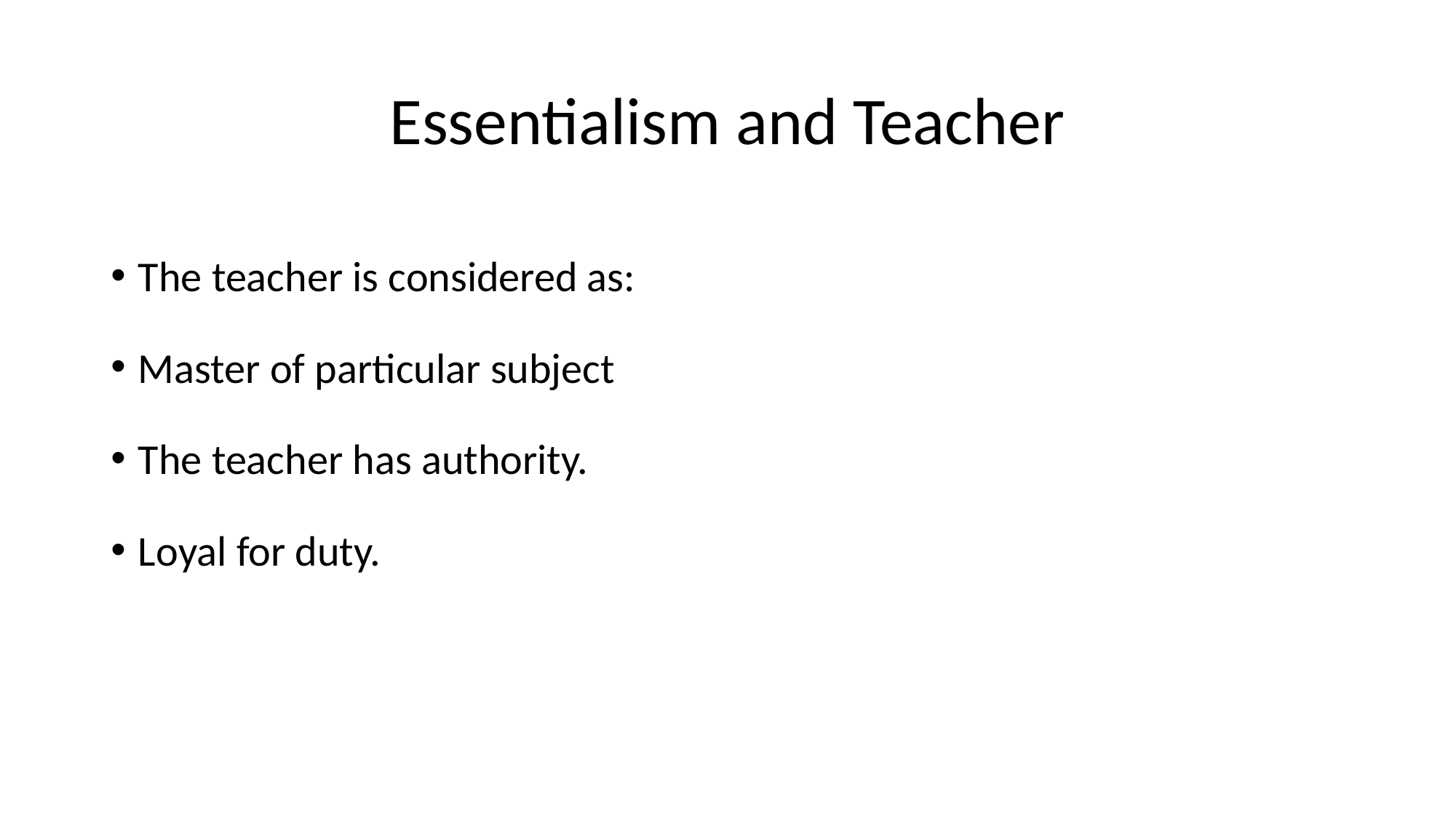

# Essentialism and Teacher
The teacher is considered as:
Master of particular subject
The teacher has authority.
Loyal for duty.